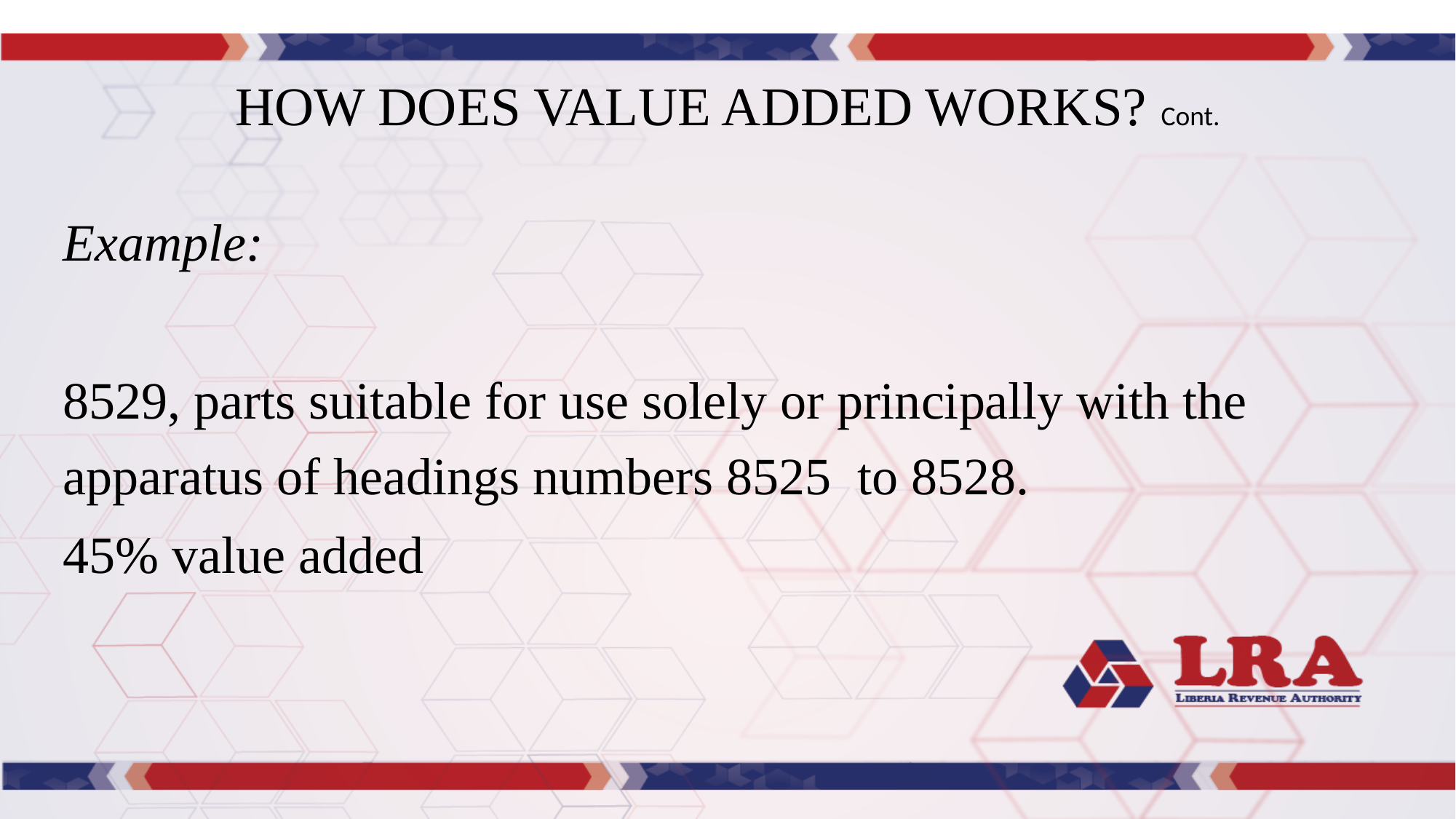

# HOW DOES VALUE ADDED WORKS? Cont.
Example:

8529, parts suitable for use solely or principally with the apparatus of headings numbers 8525  to 8528.
45% value added